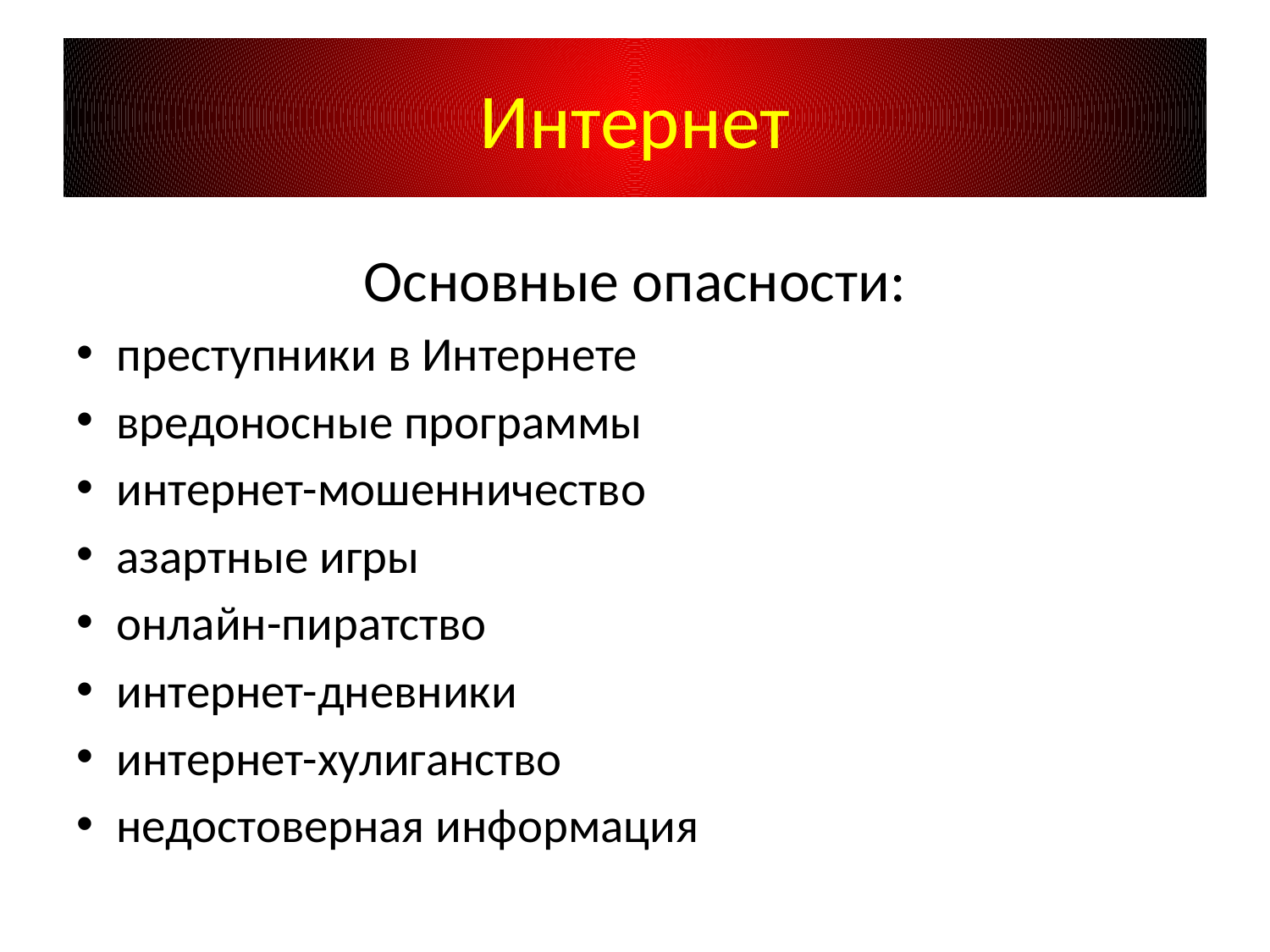

# Интернет
Основные опасности:
преступники в Интернете
вредоносные программы
интернет-мошенничество
азартные игры
онлайн-пиратство
интернет-дневники
интернет-хулиганство
недостоверная информация